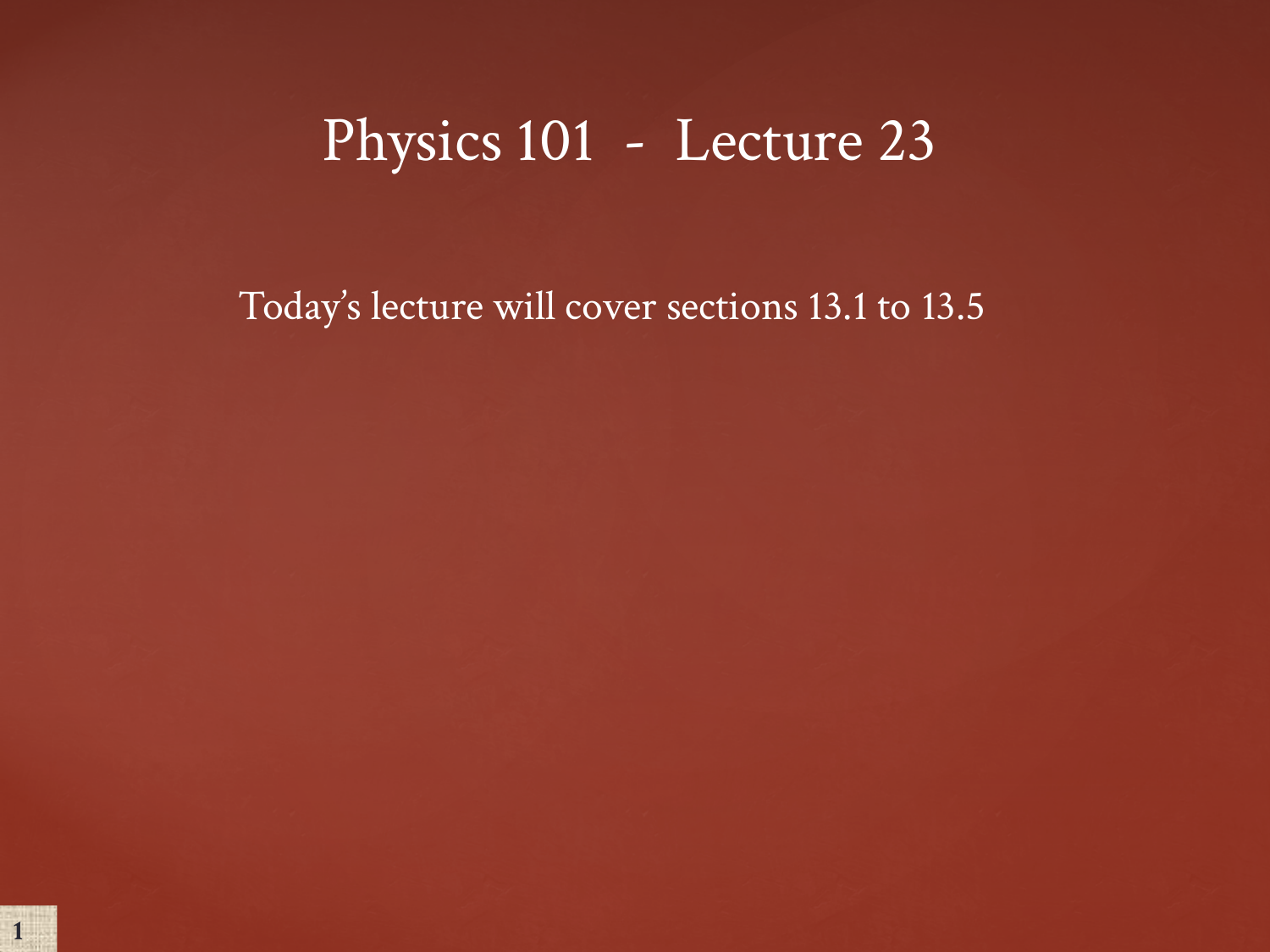

# Physics 101  -  Lecture 23
Today’s lecture will cover sections 13.1 to 13.5
1